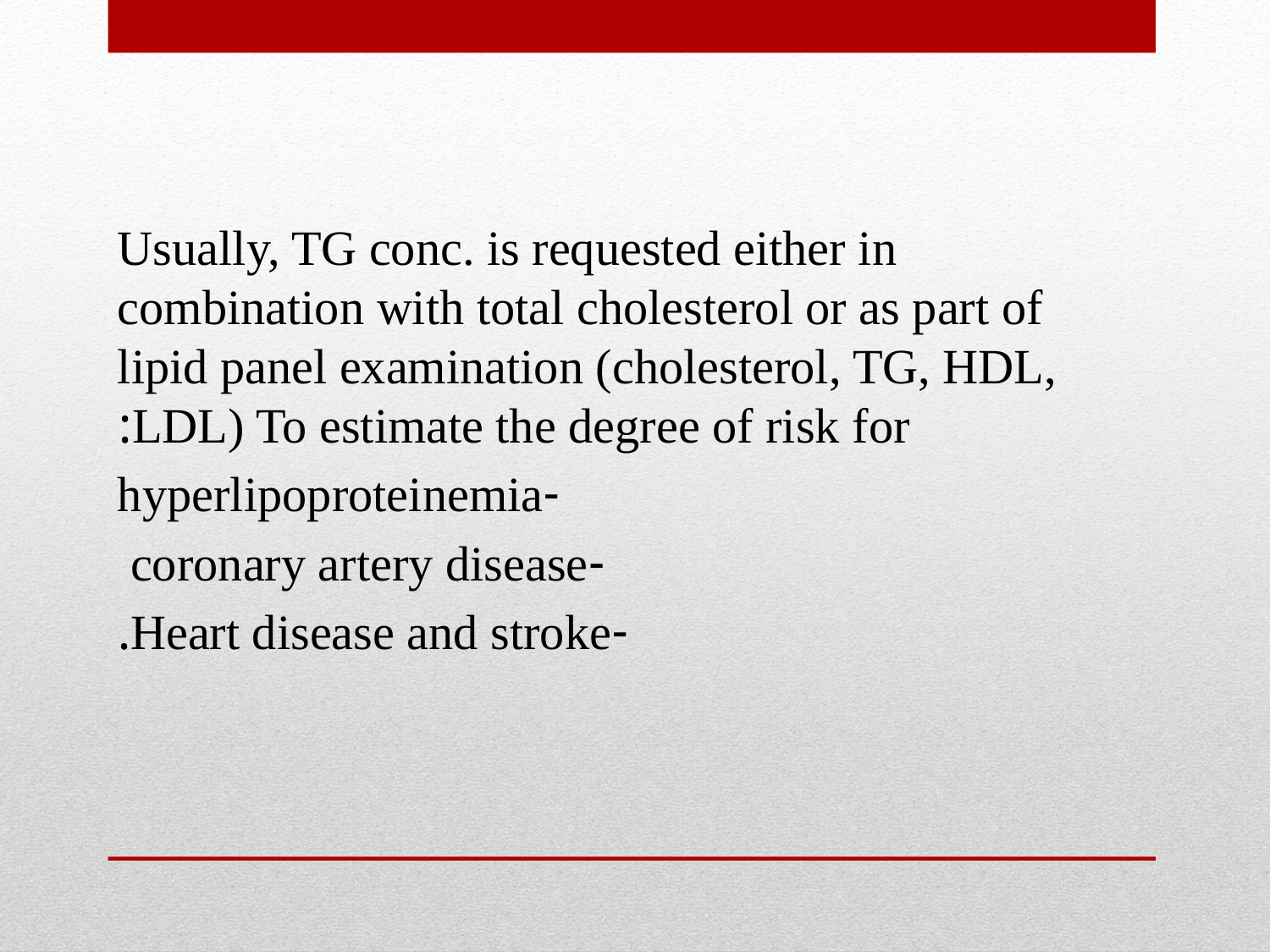

Usually, TG conc. is requested either in combination with total cholesterol or as part of lipid panel examination (cholesterol, TG, HDL, LDL) To estimate the degree of risk for:
-hyperlipoproteinemia
-coronary artery disease
-Heart disease and stroke.

#